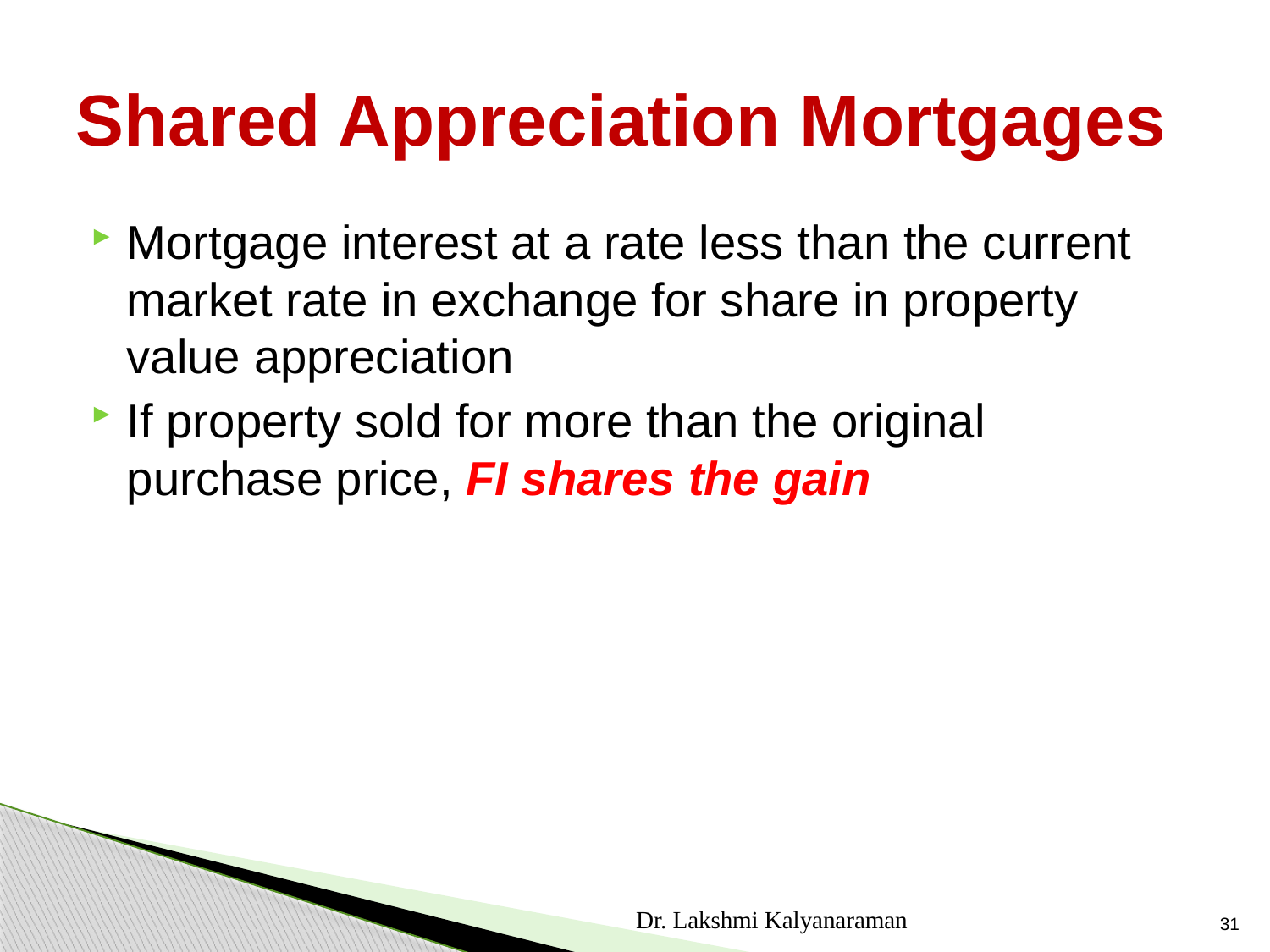

# Shared Appreciation Mortgages
Mortgage interest at a rate less than the current market rate in exchange for share in property value appreciation
If property sold for more than the original purchase price, FI shares the gain
Dr. Lakshmi Kalyanaraman
31